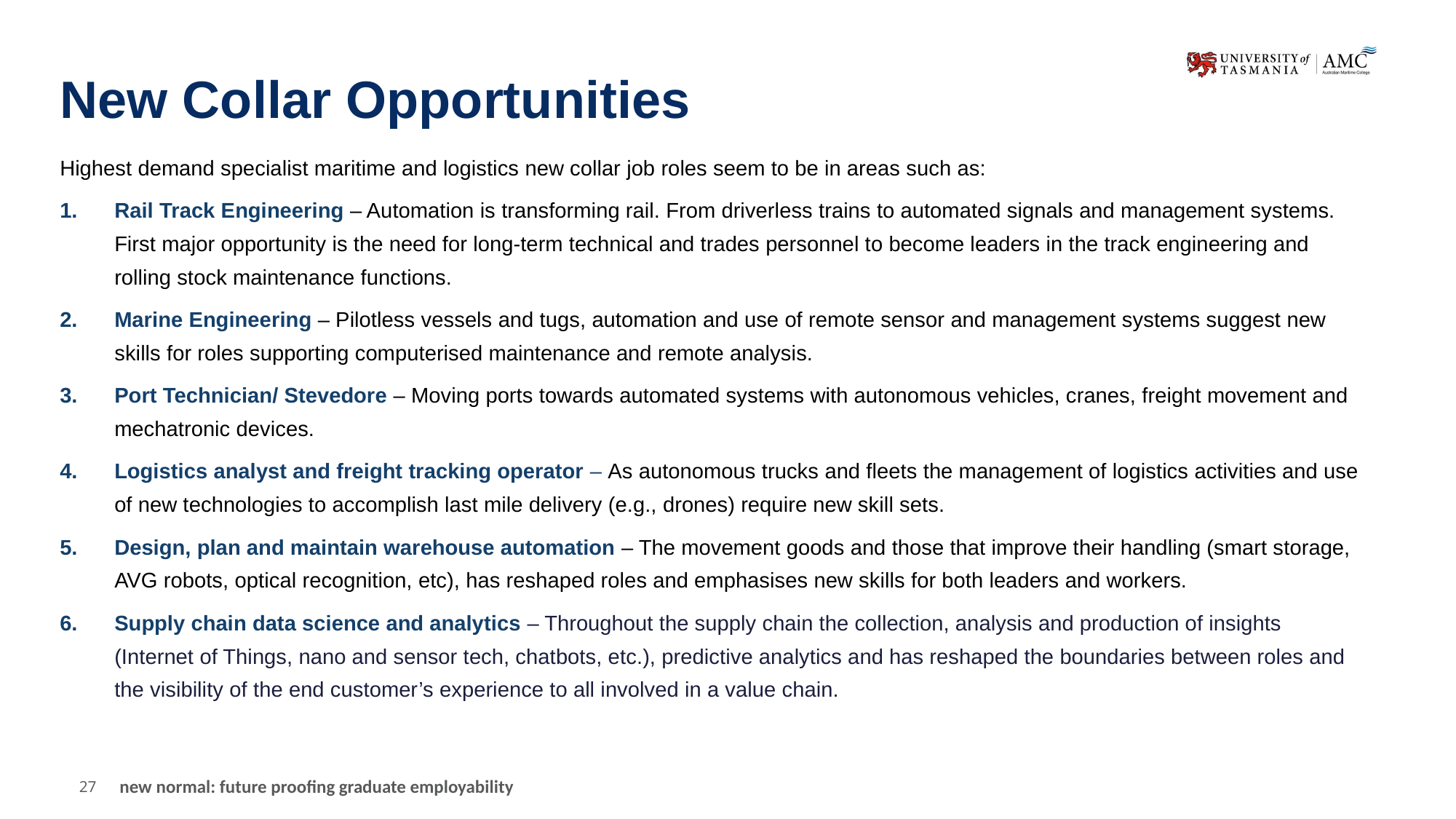

New Collar Opportunities
Highest demand specialist maritime and logistics new collar job roles seem to be in areas such as:
Rail Track Engineering – Automation is transforming rail. From driverless trains to automated signals and management systems.  First major opportunity is the need for long-term technical and trades personnel to become leaders in the track engineering and rolling stock maintenance functions.
Marine Engineering – Pilotless vessels and tugs, automation and use of remote sensor and management systems suggest new skills for roles supporting computerised maintenance and remote analysis.
Port Technician/ Stevedore – Moving ports towards automated systems with autonomous vehicles, cranes, freight movement and mechatronic devices.
Logistics analyst and freight tracking operator – As autonomous trucks and fleets the management of logistics activities and use of new technologies to accomplish last mile delivery (e.g., drones) require new skill sets.
Design, plan and maintain warehouse automation – The movement goods and those that improve their handling (smart storage, AVG robots, optical recognition, etc), has reshaped roles and emphasises new skills for both leaders and workers.
Supply chain data science and analytics – Throughout the supply chain the collection, analysis and production of insights (Internet of Things, nano and sensor tech, chatbots, etc.), predictive analytics and has reshaped the boundaries between roles and the visibility of the end customer’s experience to all involved in a value chain.